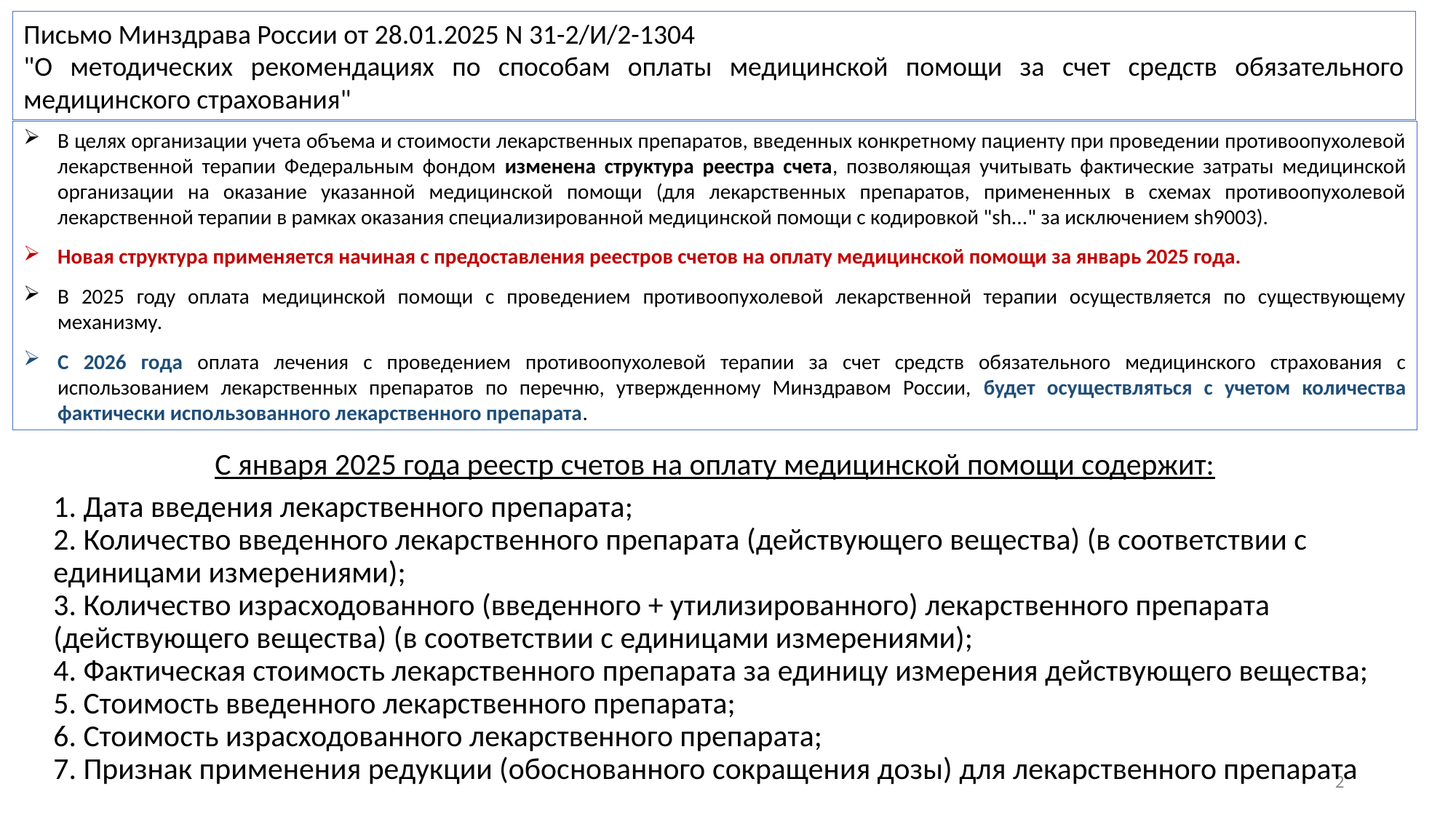

Письмо Минздрава России от 28.01.2025 N 31-2/И/2-1304
"О методических рекомендациях по способам оплаты медицинской помощи за счет средств обязательного медицинского страхования"
В целях организации учета объема и стоимости лекарственных препаратов, введенных конкретному пациенту при проведении противоопухолевой лекарственной терапии Федеральным фондом изменена структура реестра счета, позволяющая учитывать фактические затраты медицинской организации на оказание указанной медицинской помощи (для лекарственных препаратов, примененных в схемах противоопухолевой лекарственной терапии в рамках оказания специализированной медицинской помощи с кодировкой "sh..." за исключением sh9003).

Новая структура применяется начиная с предоставления реестров счетов на оплату медицинской помощи за январь 2025 года.

В 2025 году оплата медицинской помощи с проведением противоопухолевой лекарственной терапии осуществляется по существующему механизму.

С 2026 года оплата лечения с проведением противоопухолевой терапии за счет средств обязательного медицинского страхования с использованием лекарственных препаратов по перечню, утвержденному Минздравом России, будет осуществляться с учетом количества фактически использованного лекарственного препарата.
# С января 2025 года реестр счетов на оплату медицинской помощи содержит:
1. Дата введения лекарственного препарата;
2. Количество введенного лекарственного препарата (действующего вещества) (в соответствии с единицами измерениями);
3. Количество израсходованного (введенного + утилизированного) лекарственного препарата (действующего вещества) (в соответствии с единицами измерениями);
4. Фактическая стоимость лекарственного препарата за единицу измерения действующего вещества;
5. Стоимость введенного лекарственного препарата;
6. Стоимость израсходованного лекарственного препарата;
7. Признак применения редукции (обоснованного сокращения дозы) для лекарственного препарата
2